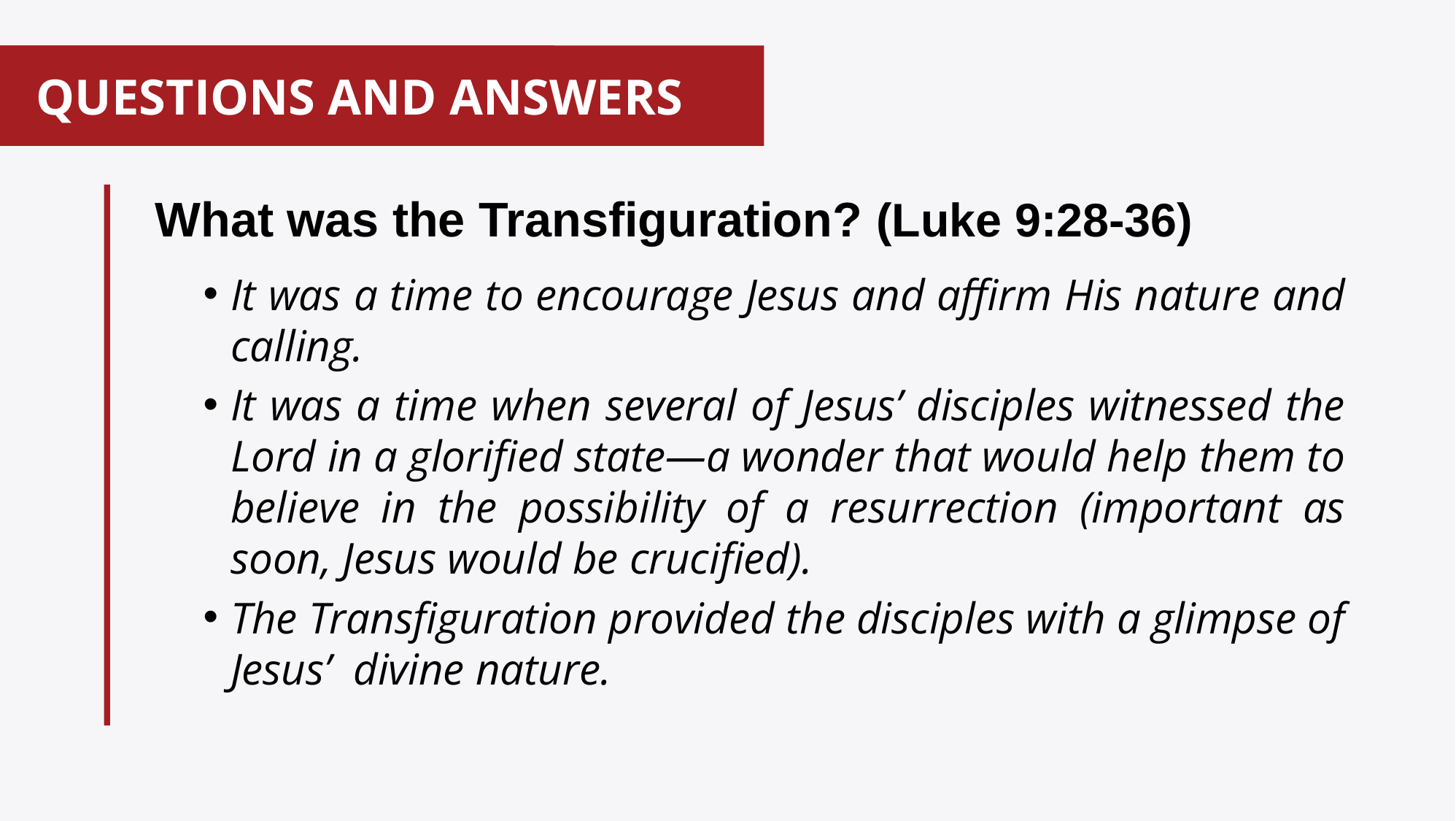

# QUESTIONS AND ANSWERS
What was the Transfiguration? (Luke 9:28-36)

It was a time to encourage Jesus and affirm His nature and calling.
It was a time when several of Jesus’ disciples witnessed the Lord in a glorified state—a wonder that would help them to believe in the possibility of a resurrection (important as soon, Jesus would be crucified).
The Transfiguration provided the disciples with a glimpse of Jesus’  divine nature.